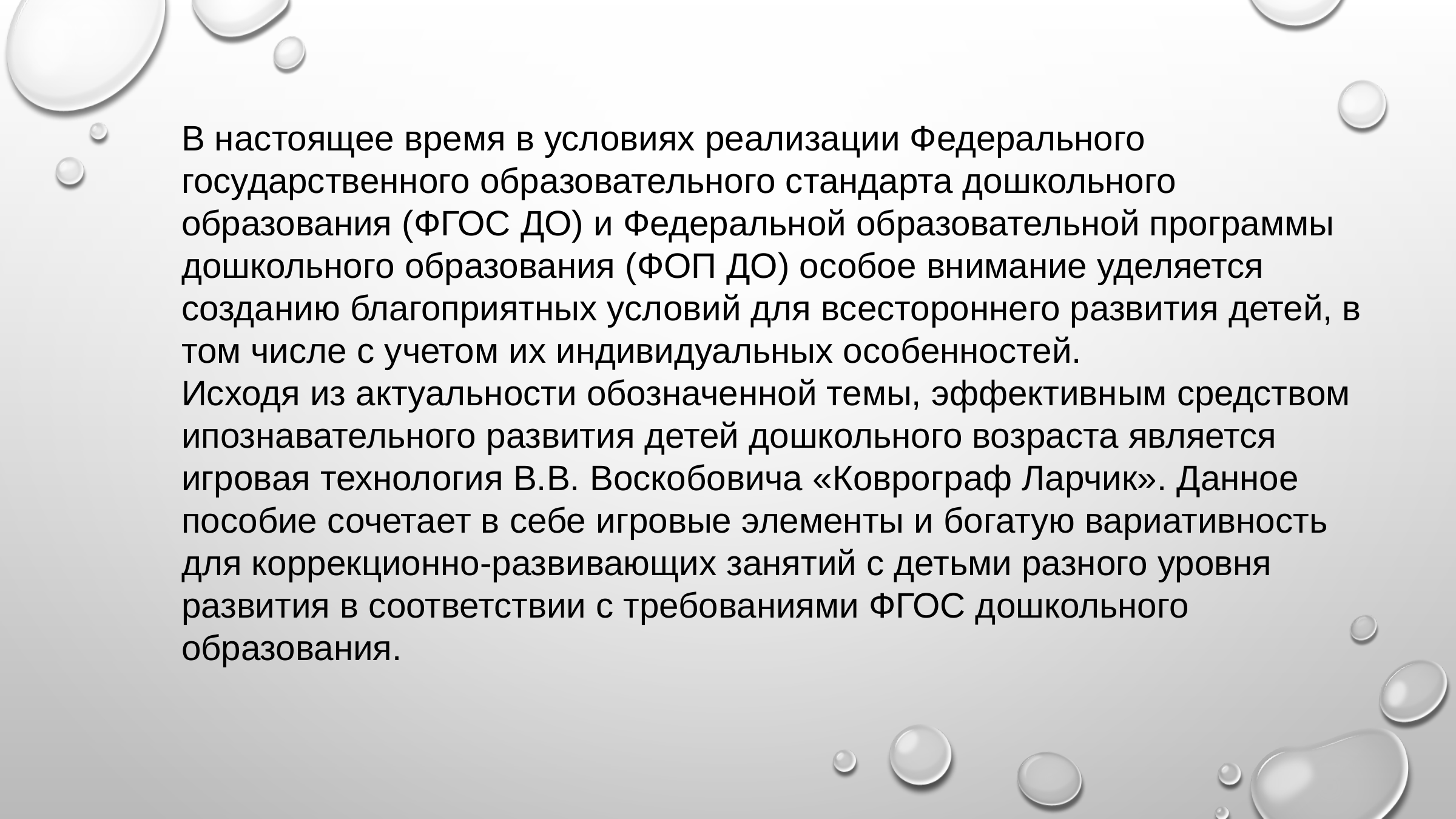

В настоящее время в условиях реализации Федерального государственного образовательного стандарта дошкольного образования (ФГОС ДО) и Федеральной образовательной программы дошкольного образования (ФОП ДО) особое внимание уделяется созданию благоприятных условий для всестороннего развития детей, в том числе с учетом их индивидуальных особенностей.
Исходя из актуальности обозначенной темы, эффективным средством ипознавательного развития детей дошкольного возраста является игровая технология В.В. Воскобовича «Коврограф Ларчик». Данное пособие сочетает в себе игровые элементы и богатую вариативность для коррекционно-развивающих занятий с детьми разного уровня развития в соответствии с требованиями ФГОС дошкольного образования.